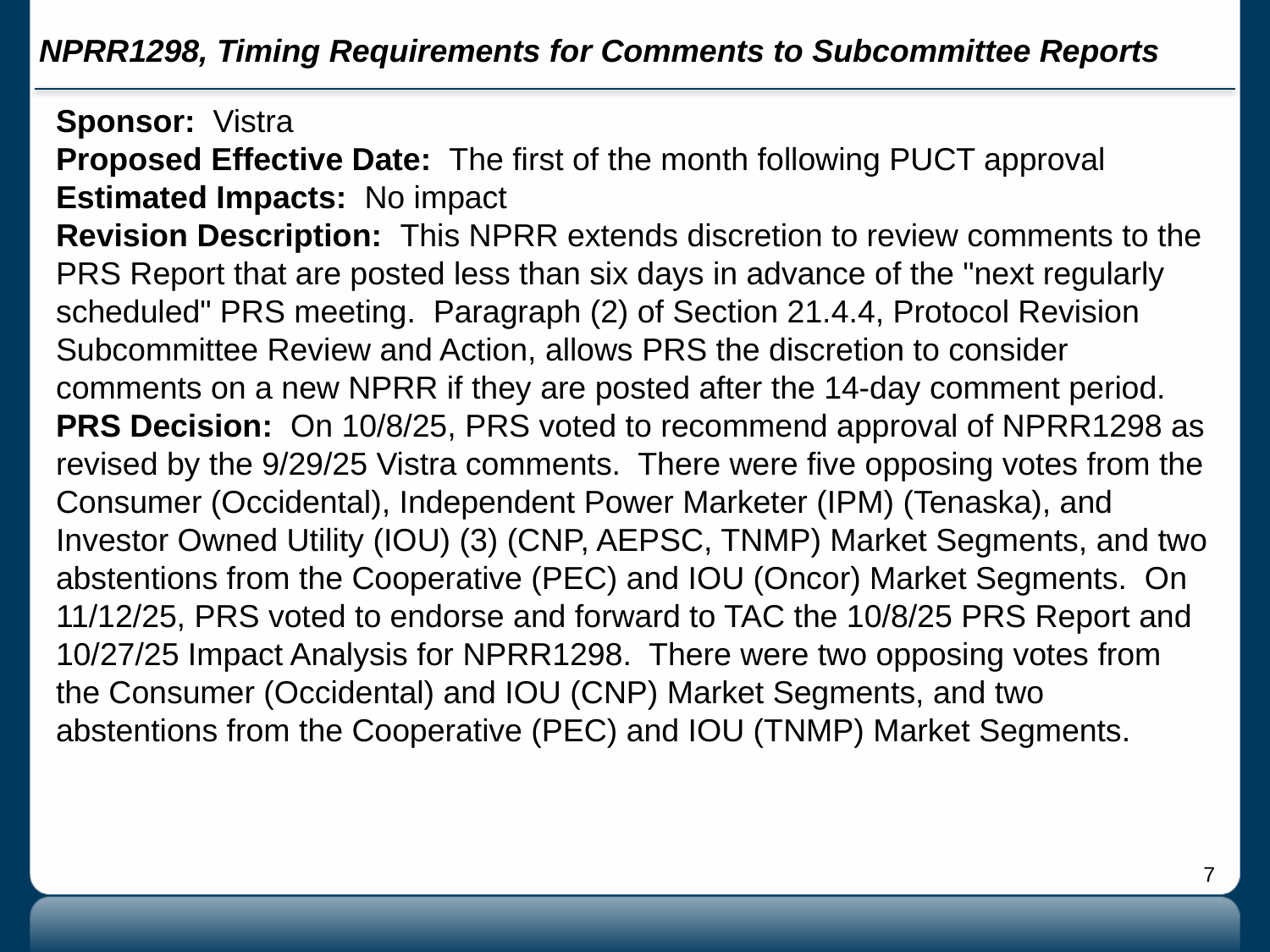

# NPRR1298, Timing Requirements for Comments to Subcommittee Reports
Sponsor:  Vistra
Proposed Effective Date:  The first of the month following PUCT approval
Estimated Impacts:  No impact
Revision Description:  This NPRR extends discretion to review comments to the PRS Report that are posted less than six days in advance of the "next regularly scheduled" PRS meeting.  Paragraph (2) of Section 21.4.4, Protocol Revision Subcommittee Review and Action, allows PRS the discretion to consider comments on a new NPRR if they are posted after the 14-day comment period.
PRS Decision:  On 10/8/25, PRS voted to recommend approval of NPRR1298 as revised by the 9/29/25 Vistra comments.  There were five opposing votes from the Consumer (Occidental), Independent Power Marketer (IPM) (Tenaska), and Investor Owned Utility (IOU) (3) (CNP, AEPSC, TNMP) Market Segments, and two abstentions from the Cooperative (PEC) and IOU (Oncor) Market Segments.  On 11/12/25, PRS voted to endorse and forward to TAC the 10/8/25 PRS Report and 10/27/25 Impact Analysis for NPRR1298.  There were two opposing votes from the Consumer (Occidental) and IOU (CNP) Market Segments, and two abstentions from the Cooperative (PEC) and IOU (TNMP) Market Segments.